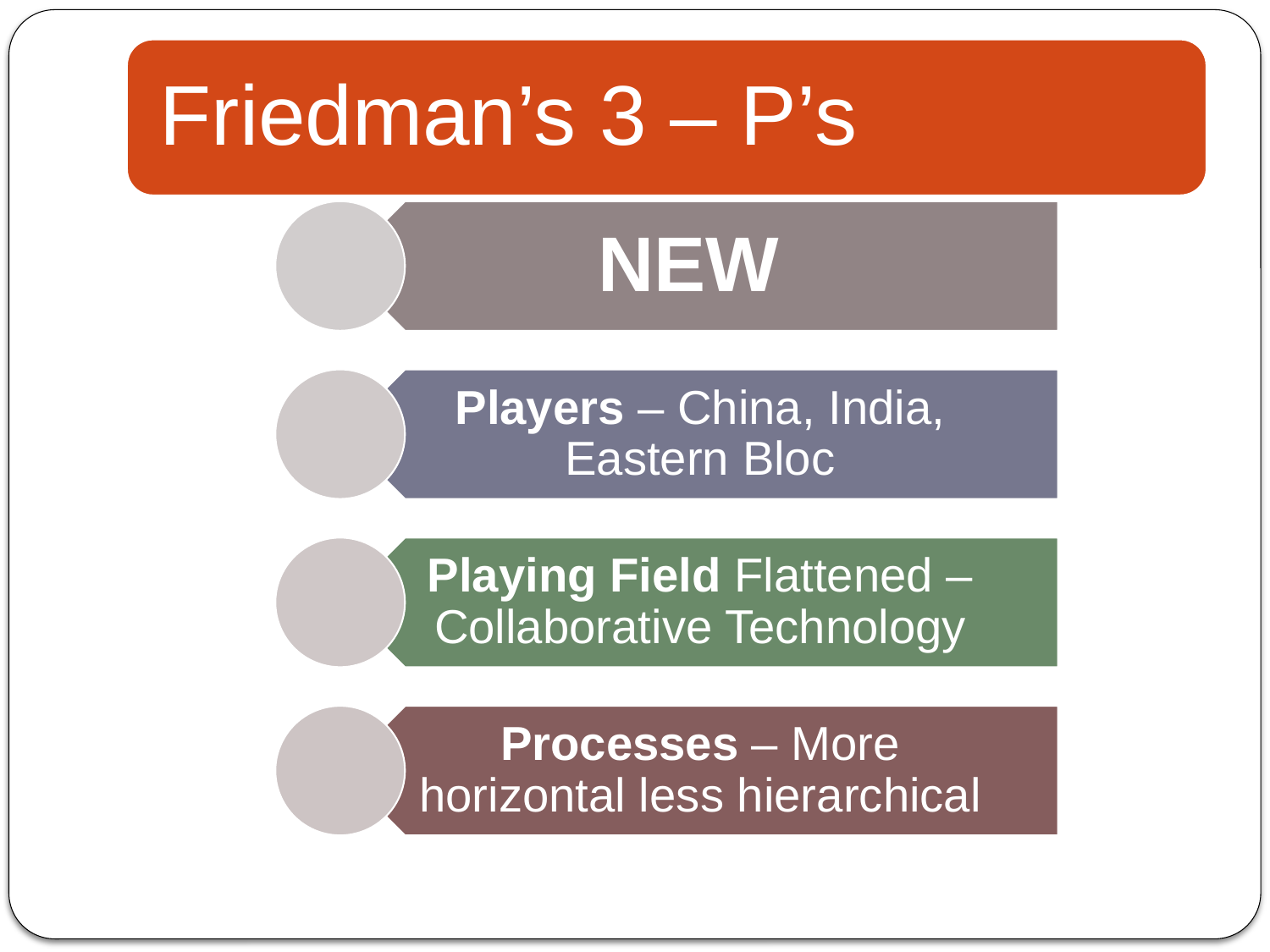

Friedman’s 3 – P’s
NEW
Players – China, India, Eastern Bloc
Playing Field Flattened – Collaborative Technology
Processes – More horizontal less hierarchical